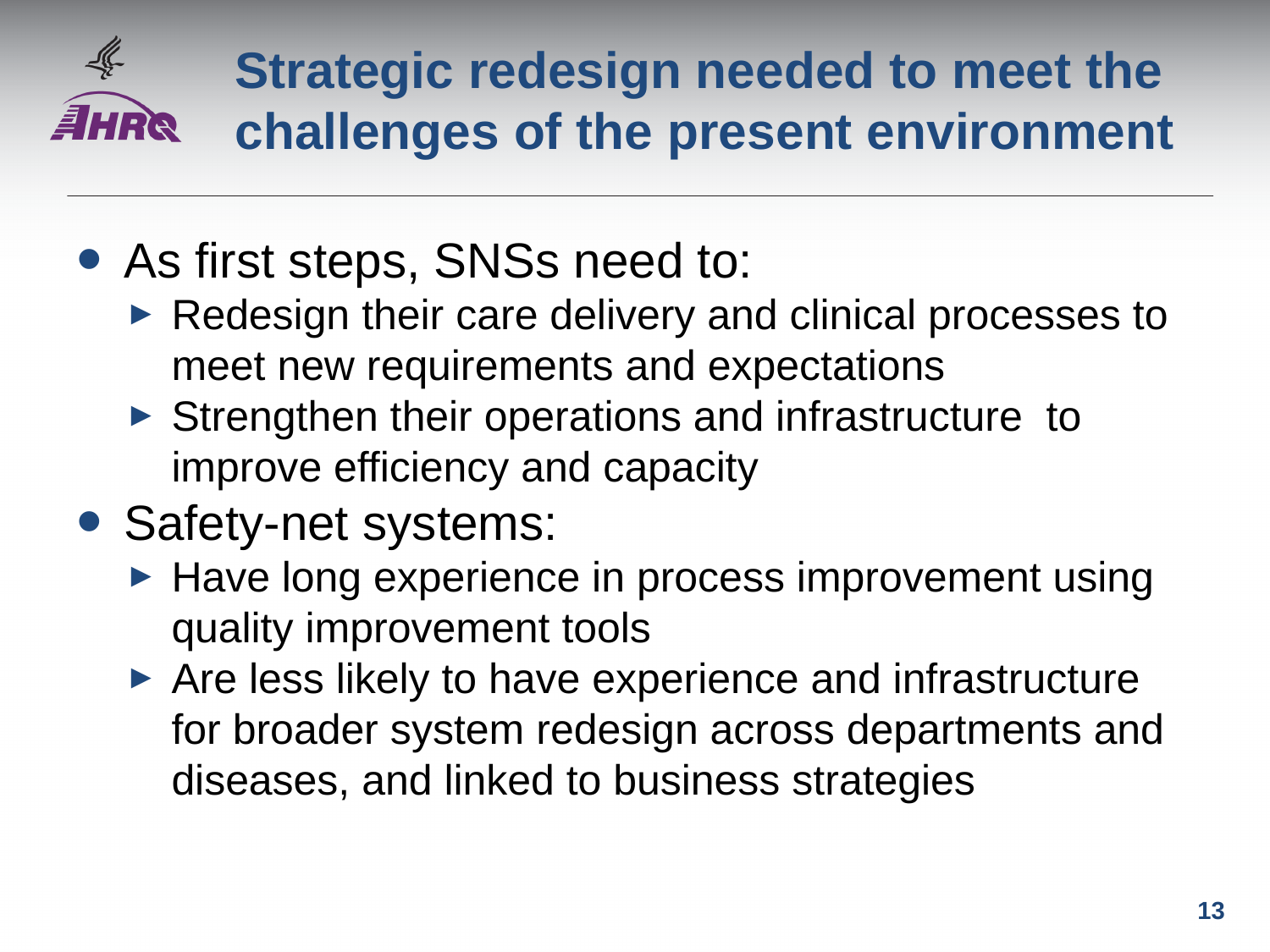

# Strategic redesign needed to meet the challenges of the present environment
As first steps, SNSs need to:
Redesign their care delivery and clinical processes to meet new requirements and expectations
Strengthen their operations and infrastructure  to improve efficiency and capacity
Safety-net systems:
Have long experience in process improvement using quality improvement tools
Are less likely to have experience and infrastructure for broader system redesign across departments and diseases, and linked to business strategies
13